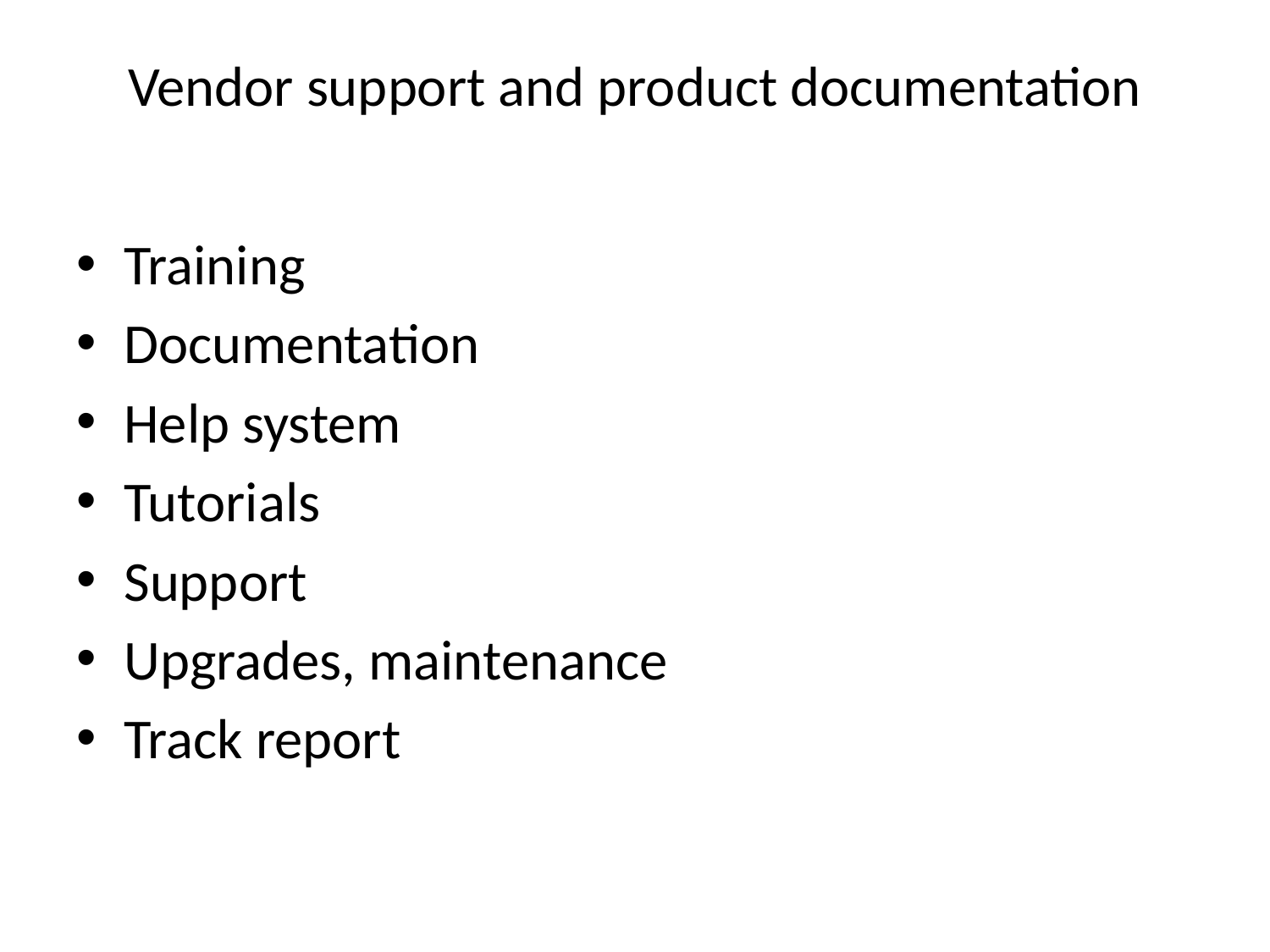

# Vendor support and product documentation
Training
Documentation
Help system
Tutorials
Support
Upgrades, maintenance
Track report